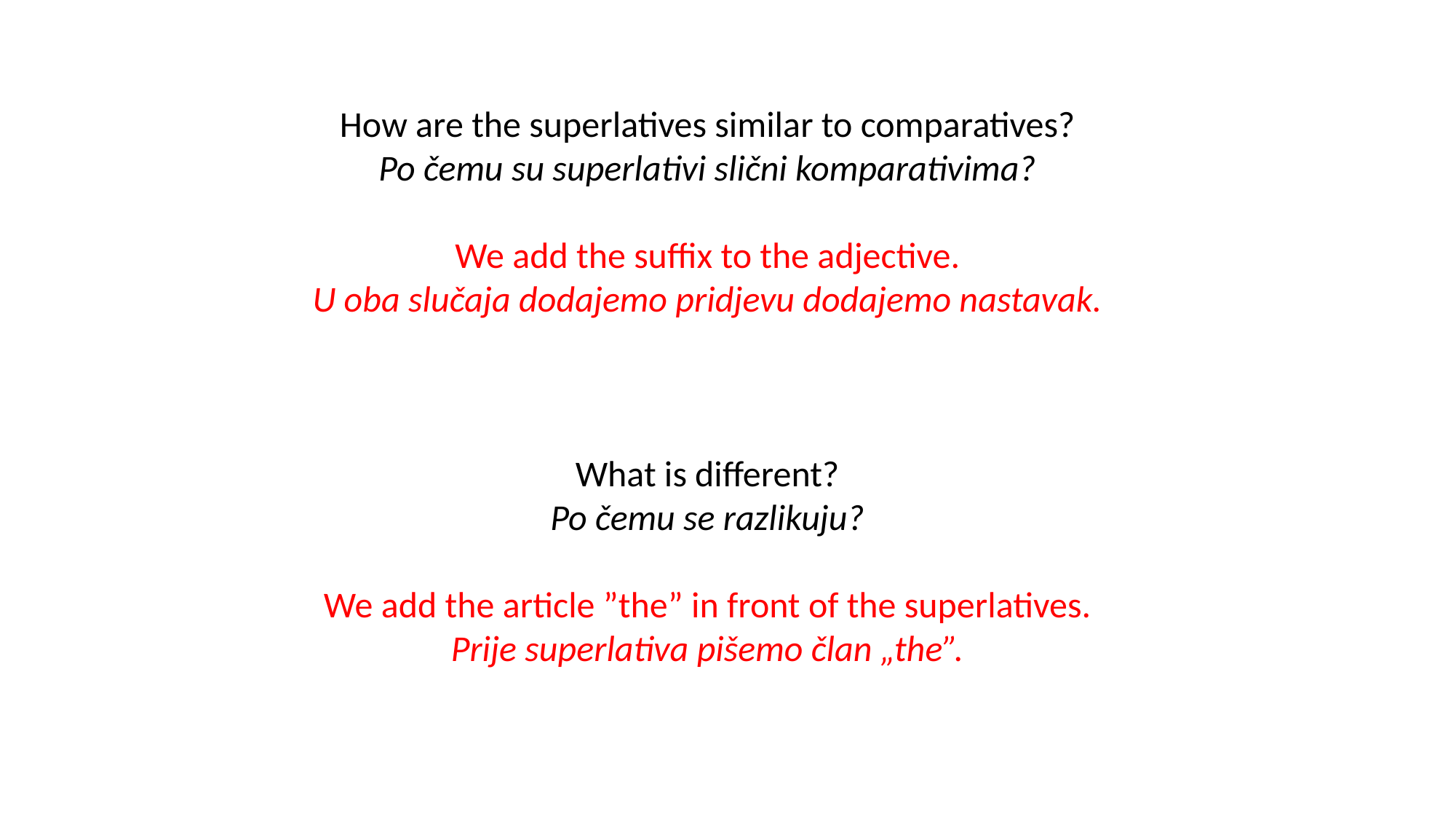

How are the superlatives similar to comparatives?
Po čemu su superlativi slični komparativima?

We add the suffix to the adjective.
U oba slučaja dodajemo pridjevu dodajemo nastavak.

What is different?
Po čemu se razlikuju?

We add the article ”the” in front of the superlatives.
Prije superlativa pišemo član „the”.